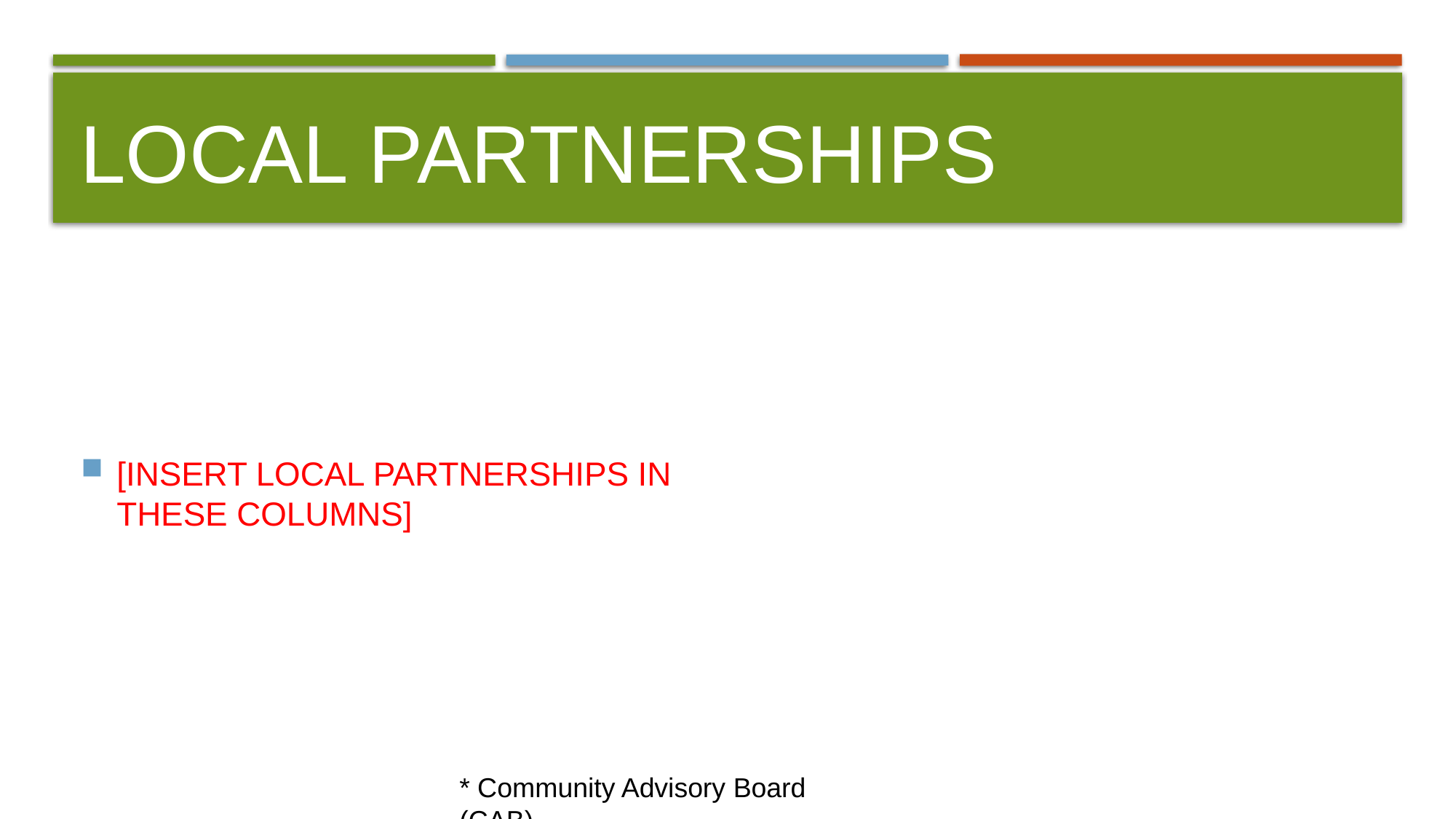

# Local Partnerships
[INSERT LOCAL PARTNERSHIPS IN THESE COLUMNS]

* Community Advisory Board (CAB)